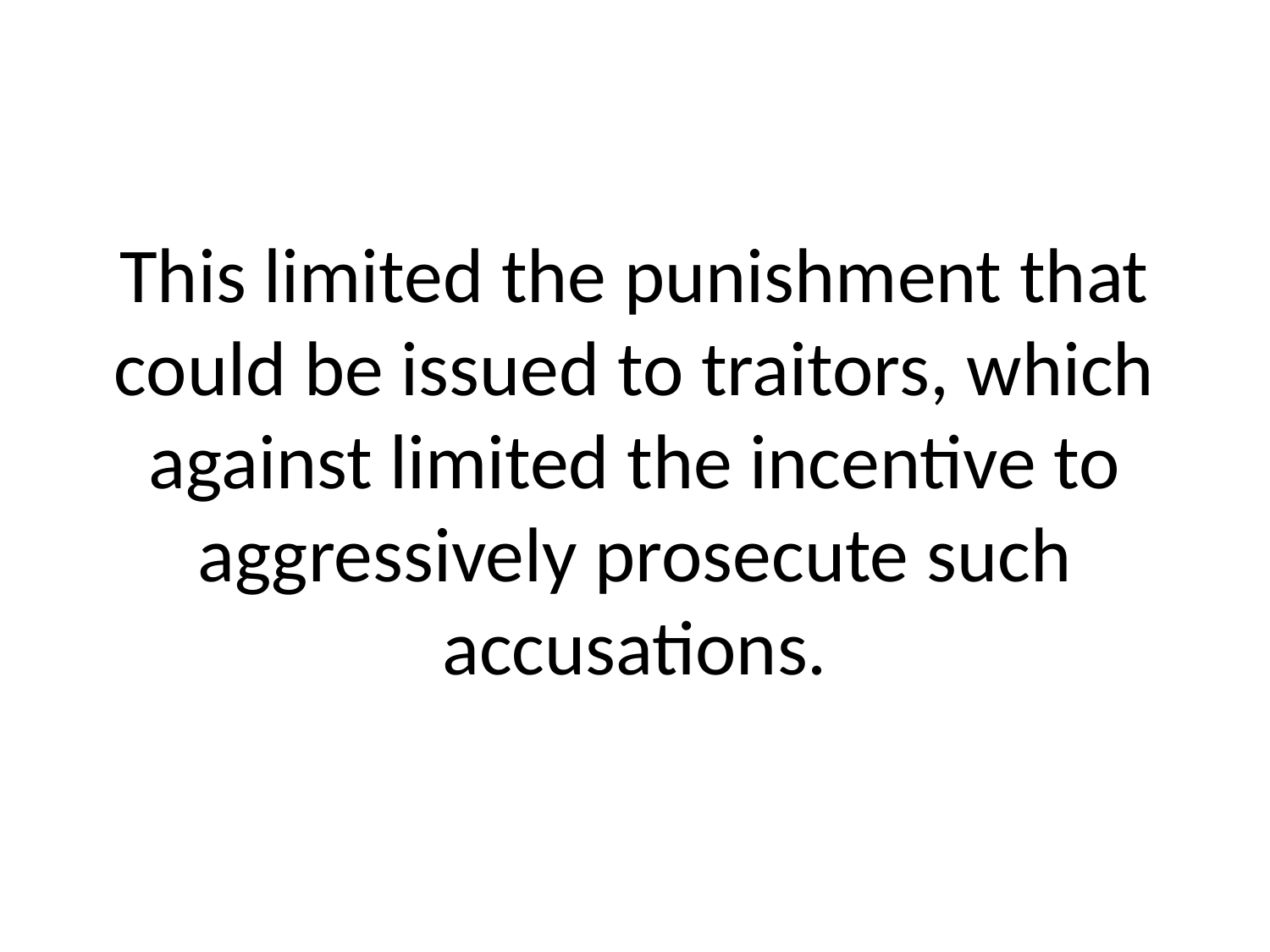

# This limited the punishment that could be issued to traitors, which against limited the incentive to aggressively prosecute such accusations.